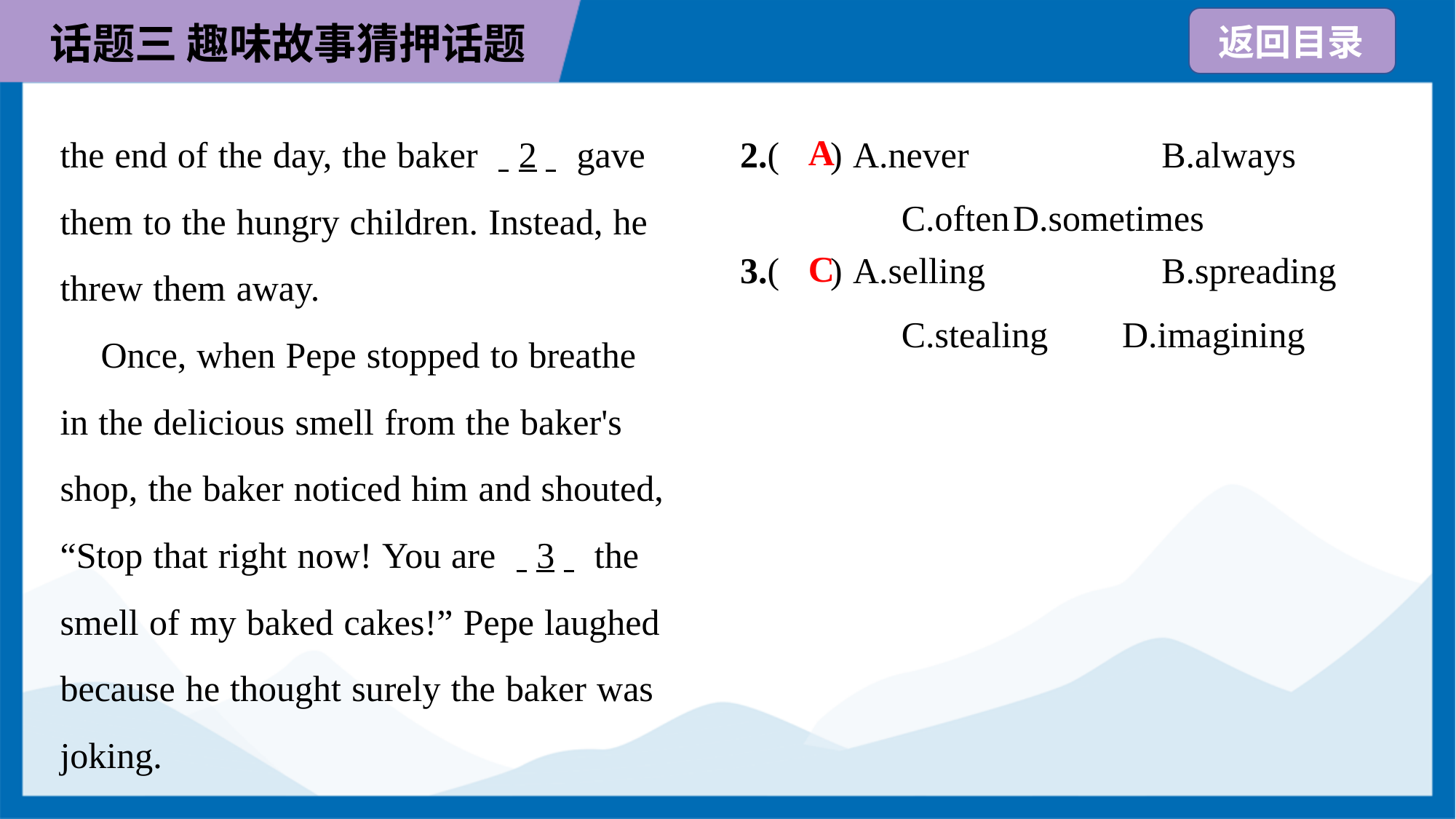

the end of the day, the baker . .2. . gave
them to the hungry children. Instead, he
threw them away.
    Once, when Pepe stopped to breathe
in the delicious smell from the baker's
shop, the baker noticed him and shouted,
“Stop that right now! You are . .3. . the
smell of my baked cakes!” Pepe laughed
because he thought surely the baker was
joking.

2.(     ) A.never	B.always
C.often	D.sometimes
A
3.(     ) A.selling	B.spreading
C.stealing	D.imagining
C